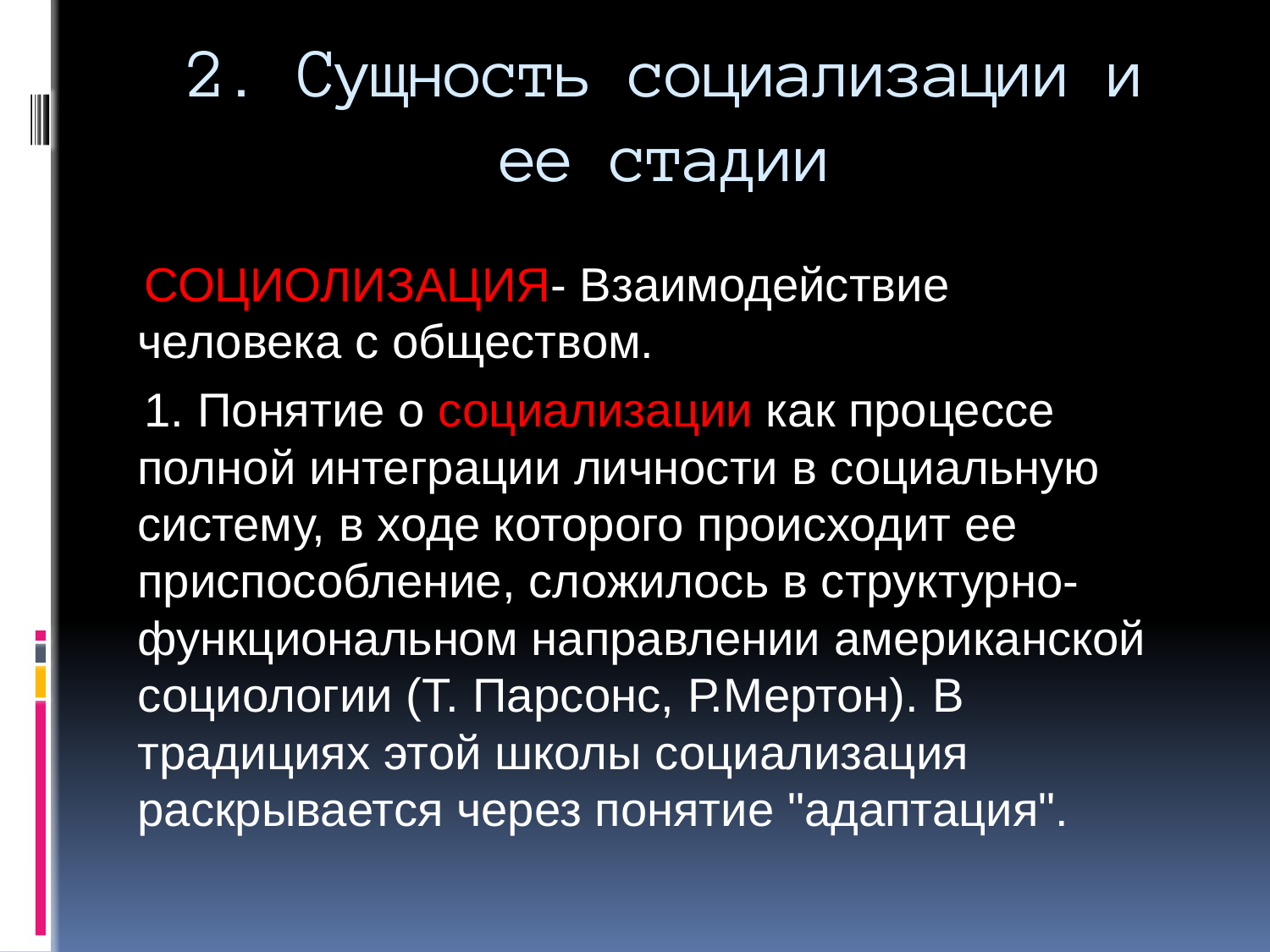

# 2. Сущность социализации и ее стадии
    СОЦИОЛИЗАЦИЯ- Взаимодействие человека с обществом.
    1. Понятие о социализации как процессе полной интеграции личности в социальную систему, в ходе которого происходит ее приспособление, сложилось в структурно-функциональном направлении американской социологии (Т. Парсонс, Р.Мертон). В традициях этой школы социализация раскрывается через понятие "адаптация".